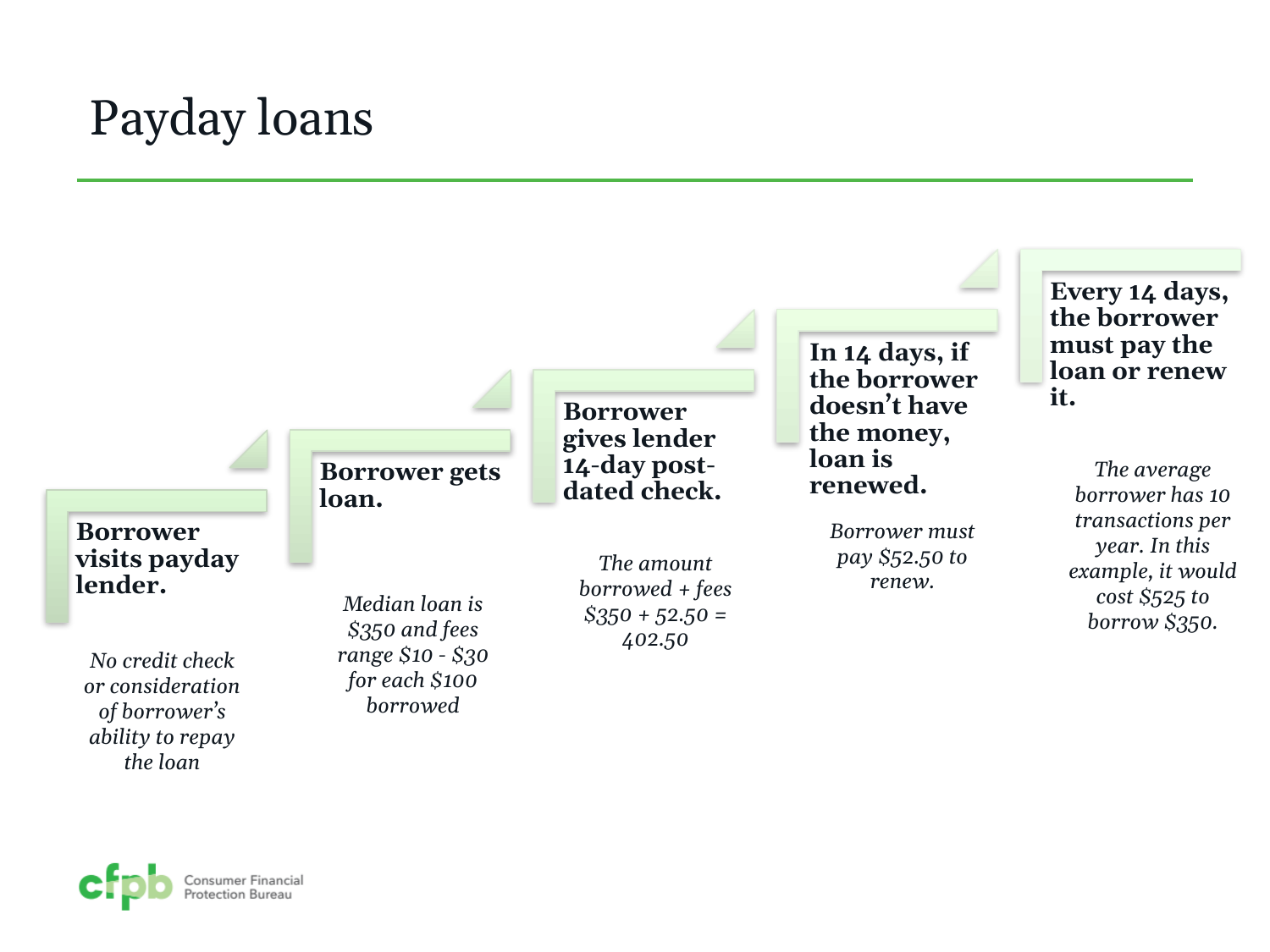

# Payday loans
Borrower visits payday lender.
Borrower gets loan.
Borrower gives lender 14-day post-dated check.
In 14 days, if the borrower doesn’t have the money, loan is renewed.
Every 14 days, the borrower must pay the loan or renew it.
The average borrower has 10 transactions per year. In this example, it would cost $525 to borrow $350.
Borrower must pay $52.50 to renew.
The amount borrowed + fees
$350 + 52.50 = 402.50
Median loan is $350 and fees range $10 - $30 for each $100 borrowed
No credit check or consideration of borrower’s ability to repay the loan